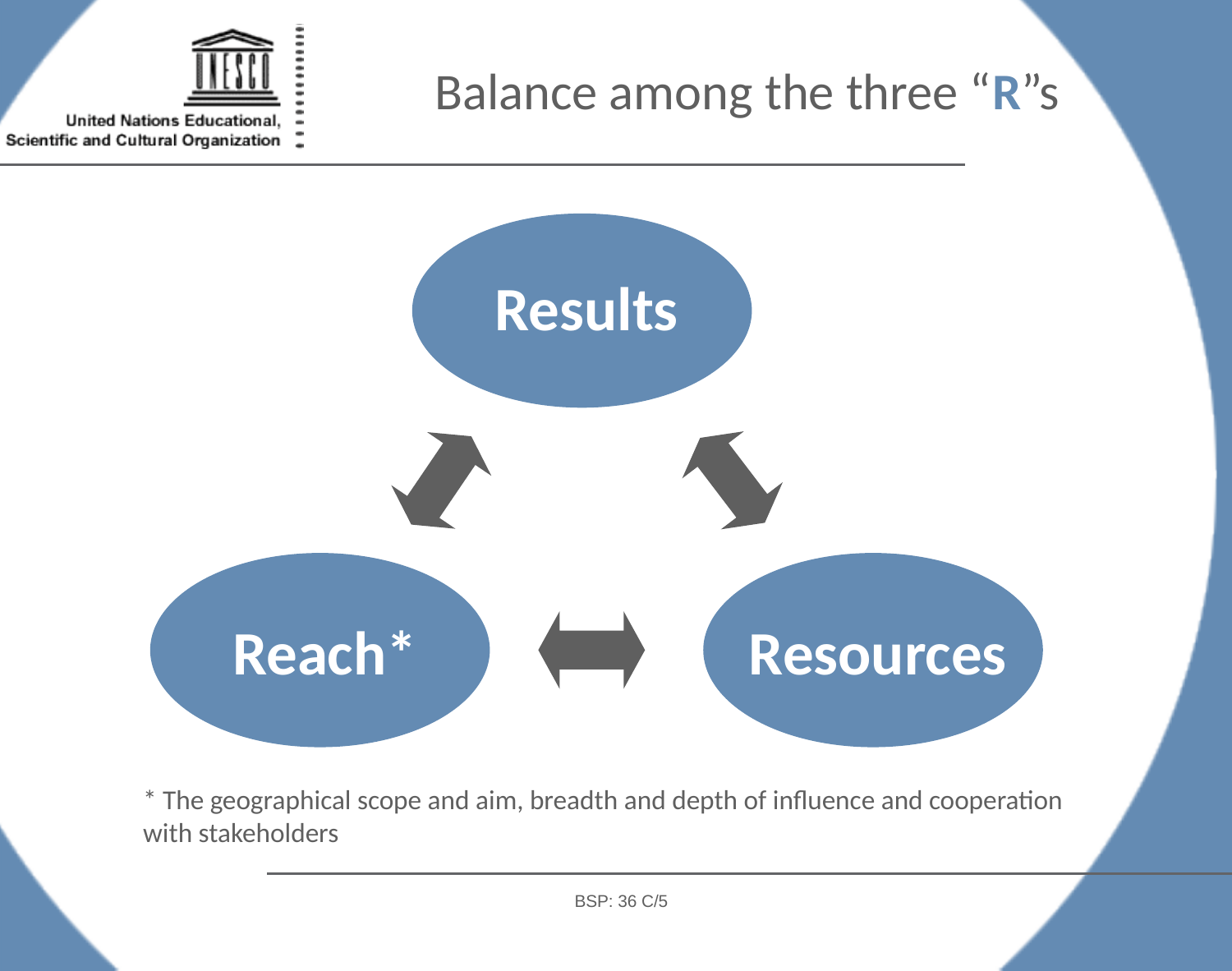

# Balance among the three “R”s

Results

Reach*
Resources

* The geographical scope and aim, breadth and depth of influence and cooperation with stakeholders
BSP: 36 C/5